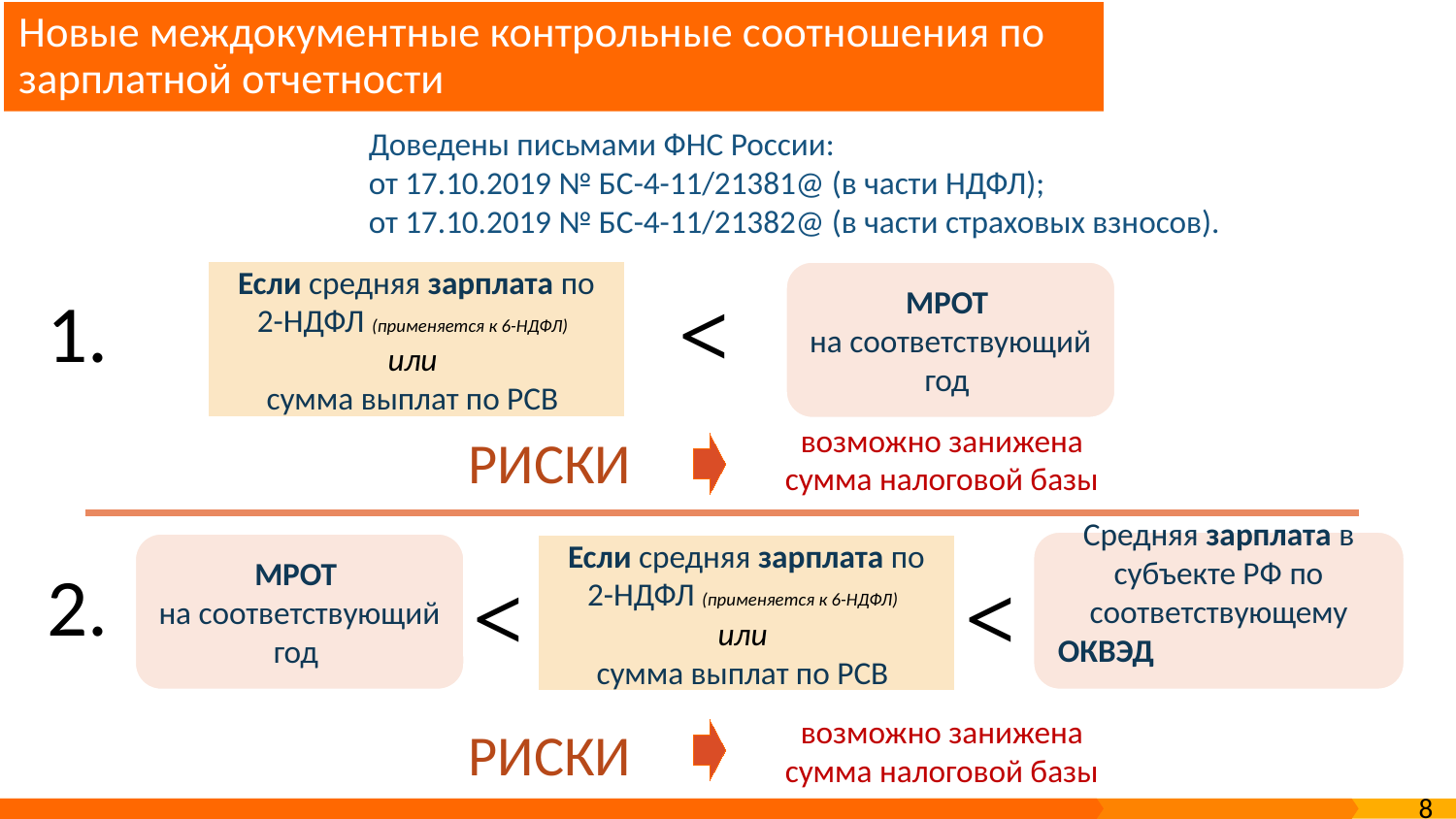

# Новые междокументные контрольные соотношения по зарплатной отчетности
Доведены письмами ФНС России:
от 17.10.2019 № БС-4-11/21381@ (в части НДФЛ);
от 17.10.2019 № БС-4-11/21382@ (в части страховых взносов).
Если средняя зарплата по
2-НДФЛ (применяется к 6-НДФЛ)
или
сумма выплат по РСВ
МРОТ
на соответствующий год
1.
<
возможно занижена сумма налоговой базы
РИСКИ

Средняя зарплата в субъекте РФ по соответствующему ОКВЭД
МРОТ
на соответствующий год
Если средняя зарплата по
2-НДФЛ (применяется к 6-НДФЛ)
или
сумма выплат по РСВ
2.
<
<
возможно занижена сумма налоговой базы
РИСКИ

8